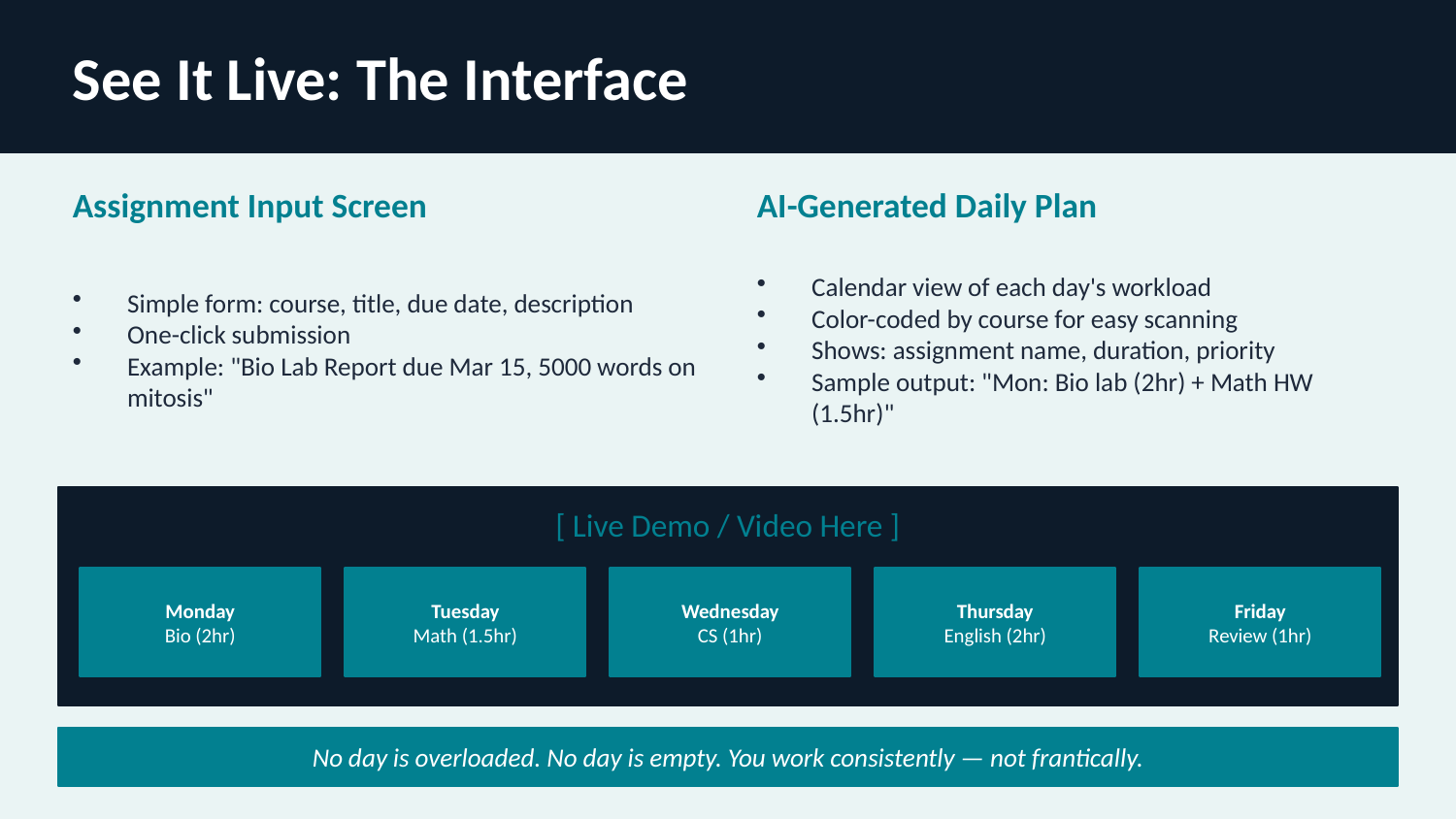

See It Live: The Interface
Assignment Input Screen
AI-Generated Daily Plan
Simple form: course, title, due date, description
One-click submission
Example: "Bio Lab Report due Mar 15, 5000 words on mitosis"
Calendar view of each day's workload
Color-coded by course for easy scanning
Shows: assignment name, duration, priority
Sample output: "Mon: Bio lab (2hr) + Math HW (1.5hr)"

[ Live Demo / Video Here ]

Monday
Bio (2hr)

Tuesday
Math (1.5hr)

Wednesday
CS (1hr)

Thursday
English (2hr)

Friday
Review (1hr)

No day is overloaded. No day is empty. You work consistently — not frantically.